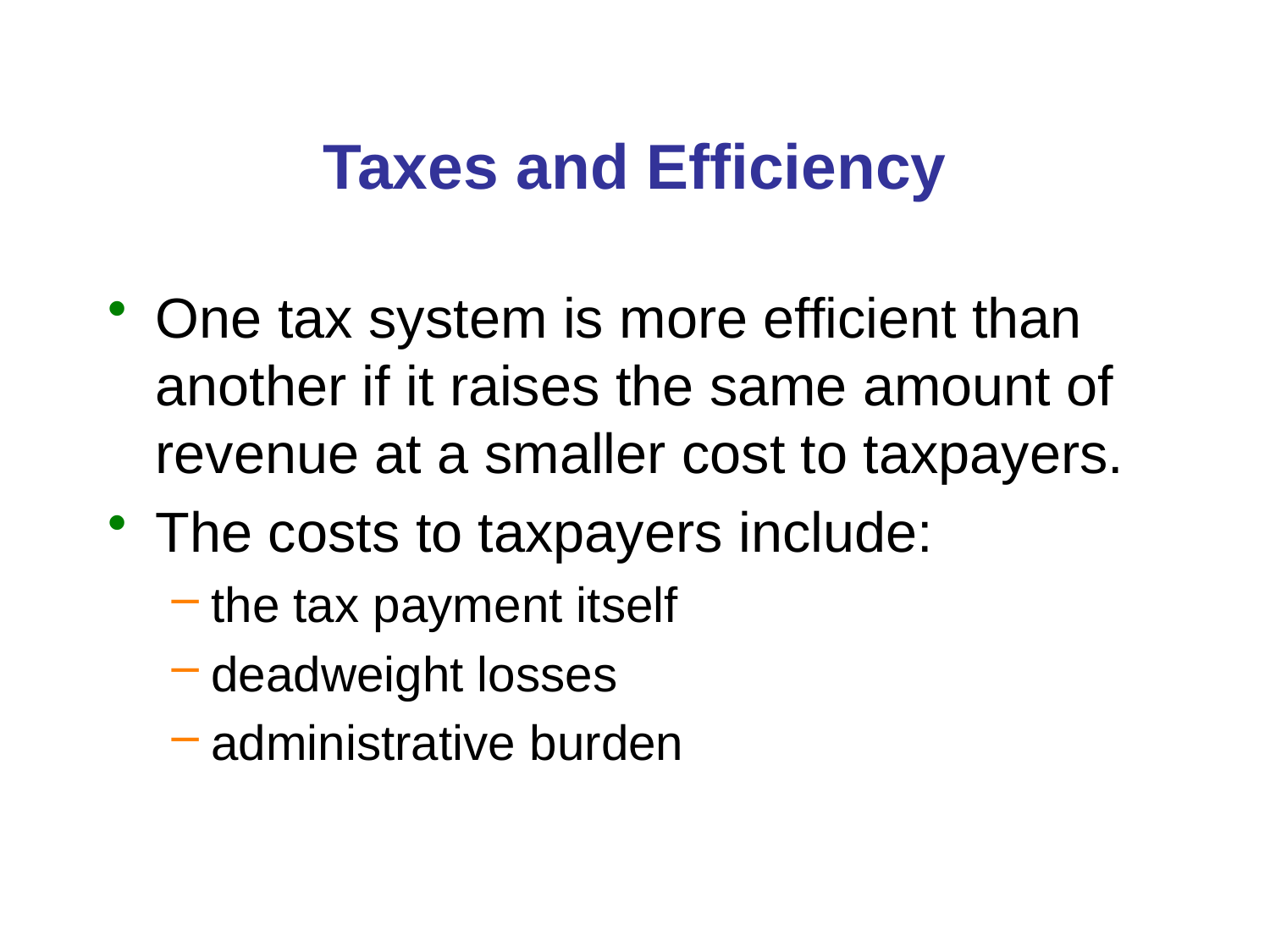

0
# Taxes and Efficiency
One tax system is more efficient than another if it raises the same amount of revenue at a smaller cost to taxpayers.
The costs to taxpayers include:
the tax payment itself
deadweight losses
administrative burden